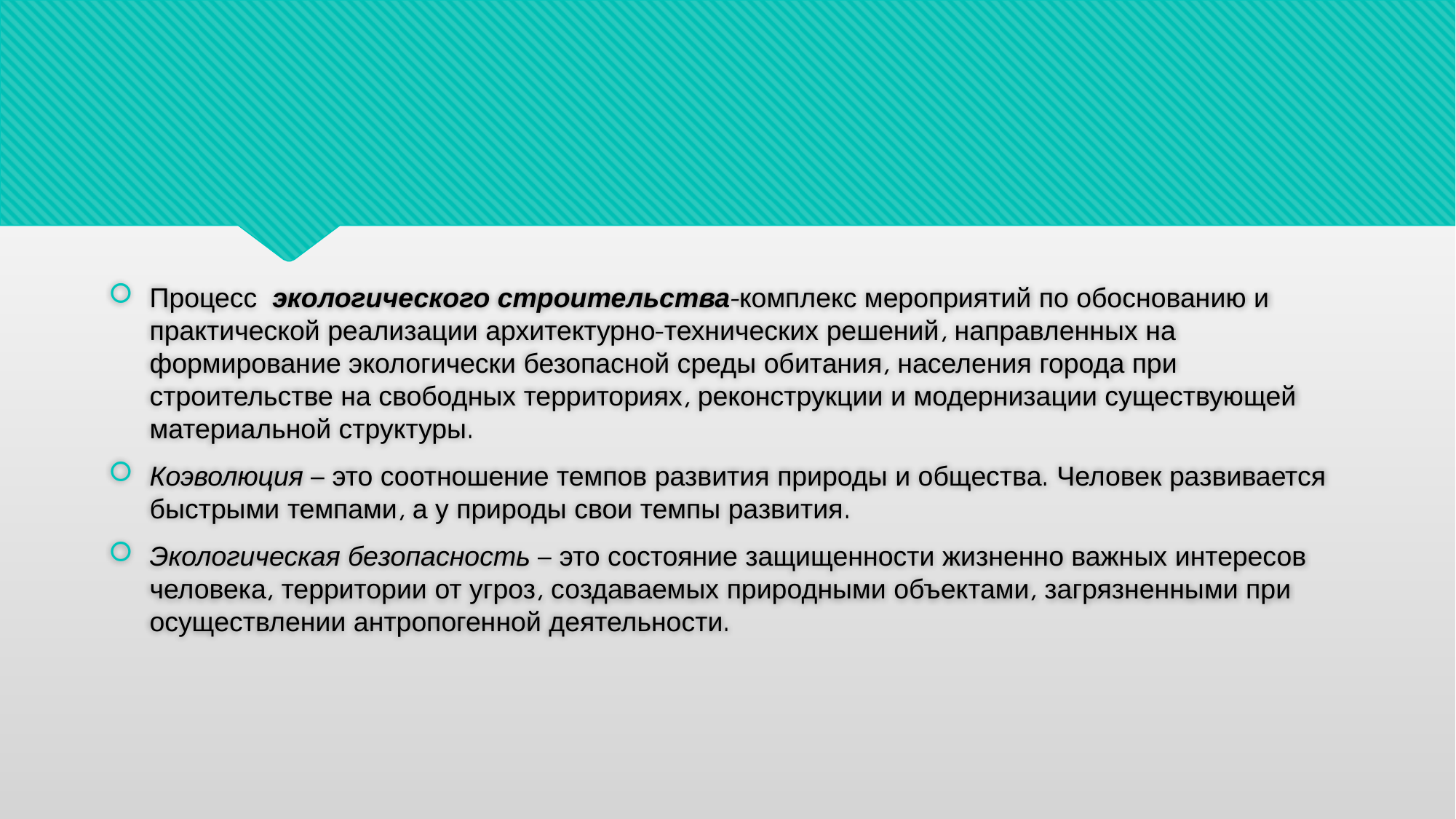

Процесс  экологического строительства-комплекс мероприятий по обоснованию и практической реализации архитектурно-технических решений, направленных на формирование экологически безопасной среды обитания, населения города при строительстве на свободных территориях, реконструкции и модернизации существующей материальной структуры.
Коэволюция – это соотношение темпов развития природы и общества. Человек развивается быстрыми темпами, а у природы свои темпы развития.
Экологическая безопасность – это состояние защищенности жизненно важных интересов человека, территории от угроз, создаваемых природными объектами, загрязненными при осуществлении антропогенной деятельности.